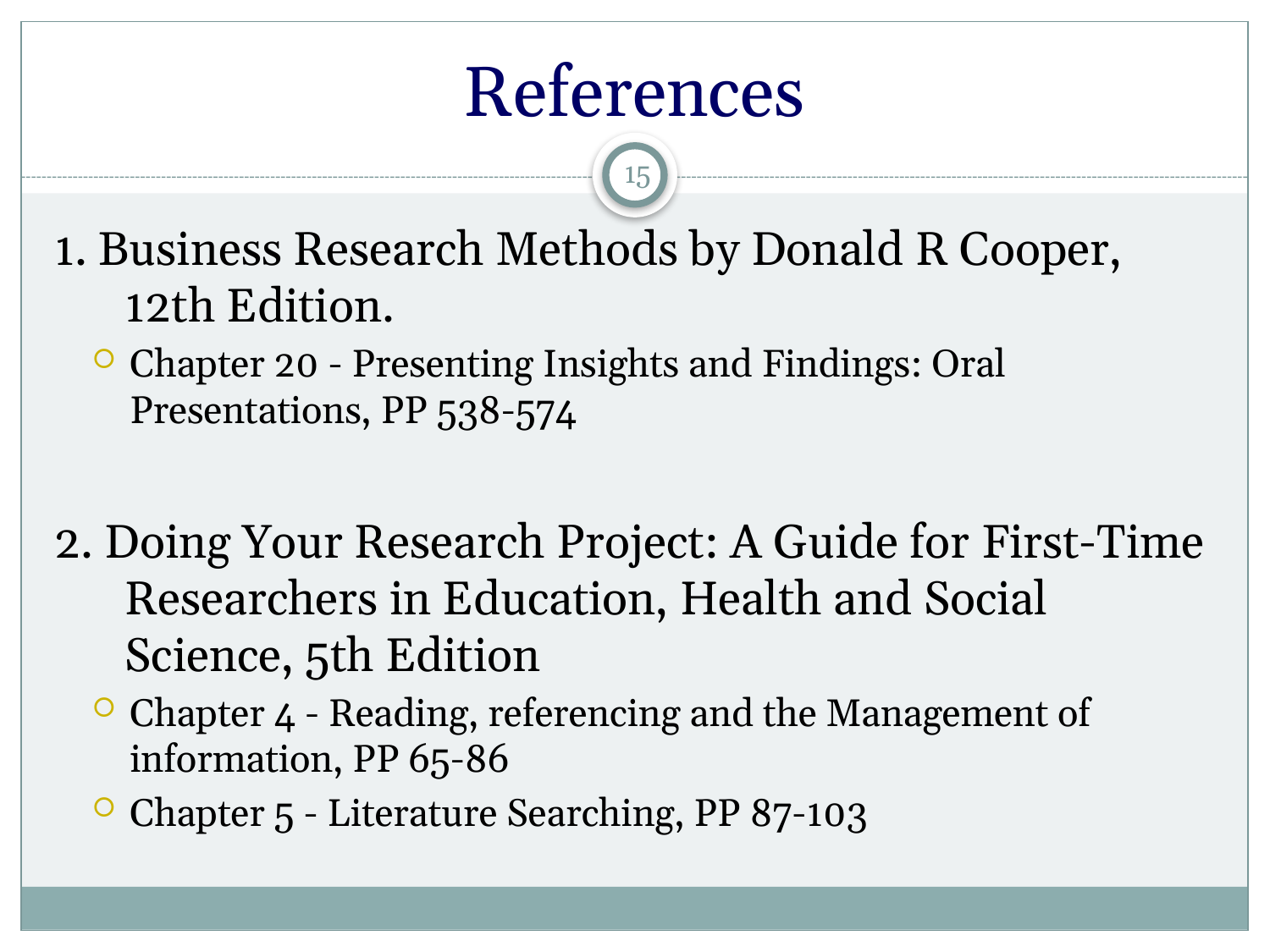

# References
15
1. Business Research Methods by Donald R Cooper, 12th Edition.
Chapter 20 - Presenting Insights and Findings: Oral Presentations, PP 538-574

2. Doing Your Research Project: A Guide for First-Time Researchers in Education, Health and Social Science, 5th Edition
Chapter 4 - Reading, referencing and the Management of information, PP 65-86
Chapter 5 - Literature Searching, PP 87-103